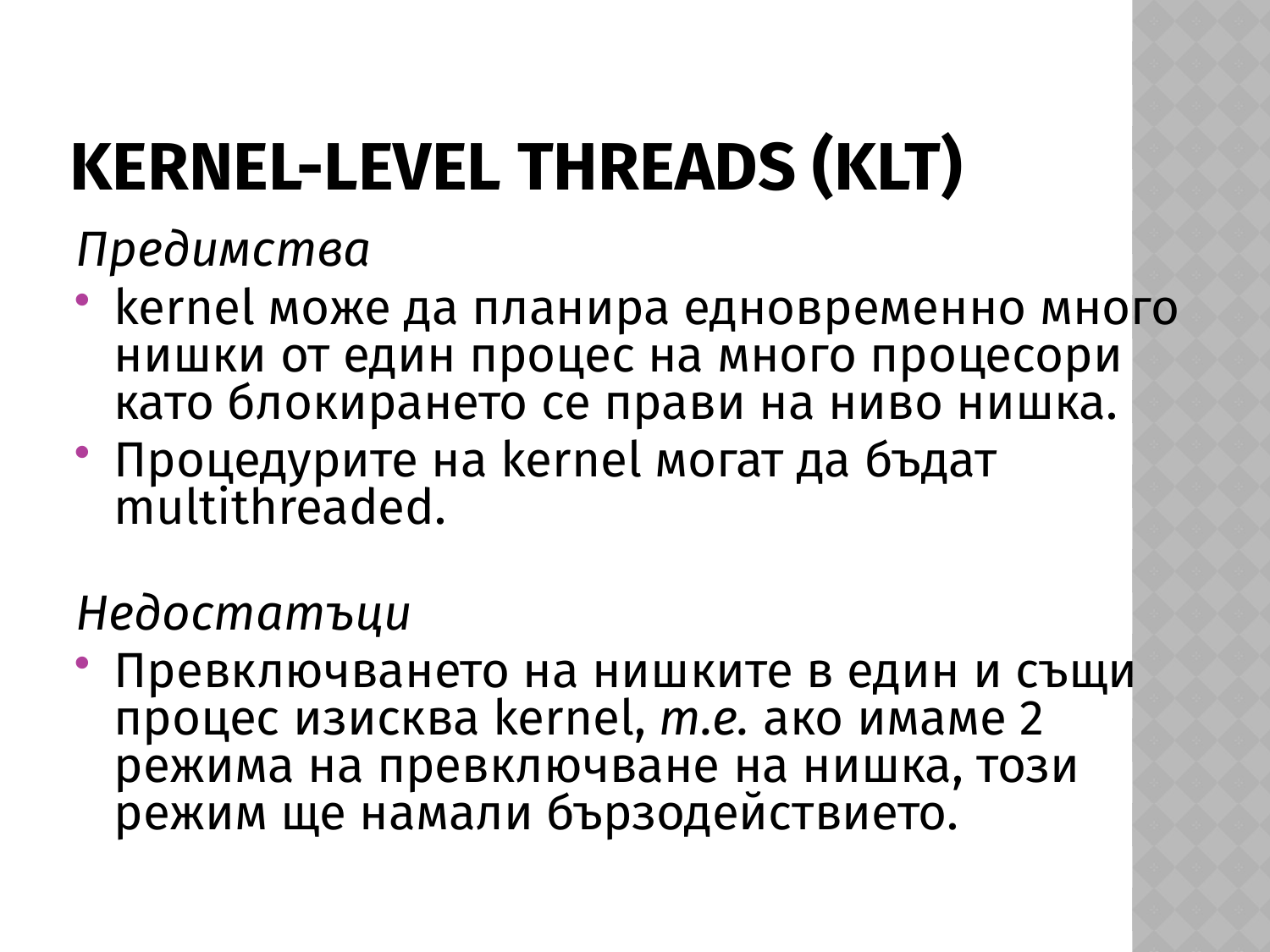

# Kernel-Level Threads (KLT)
Предимства
kernel може да планира едновременно много нишки от един процес на много процесори като блокирането се прави на ниво нишка.
Процедурите на kernel могат да бъдат  multithreaded.
Недостатъци
Превключването на нишките в един и същи процес изисква kernel, т.е. ако имаме 2 режима на превключване на нишка, този режим ще намали бързодействието.